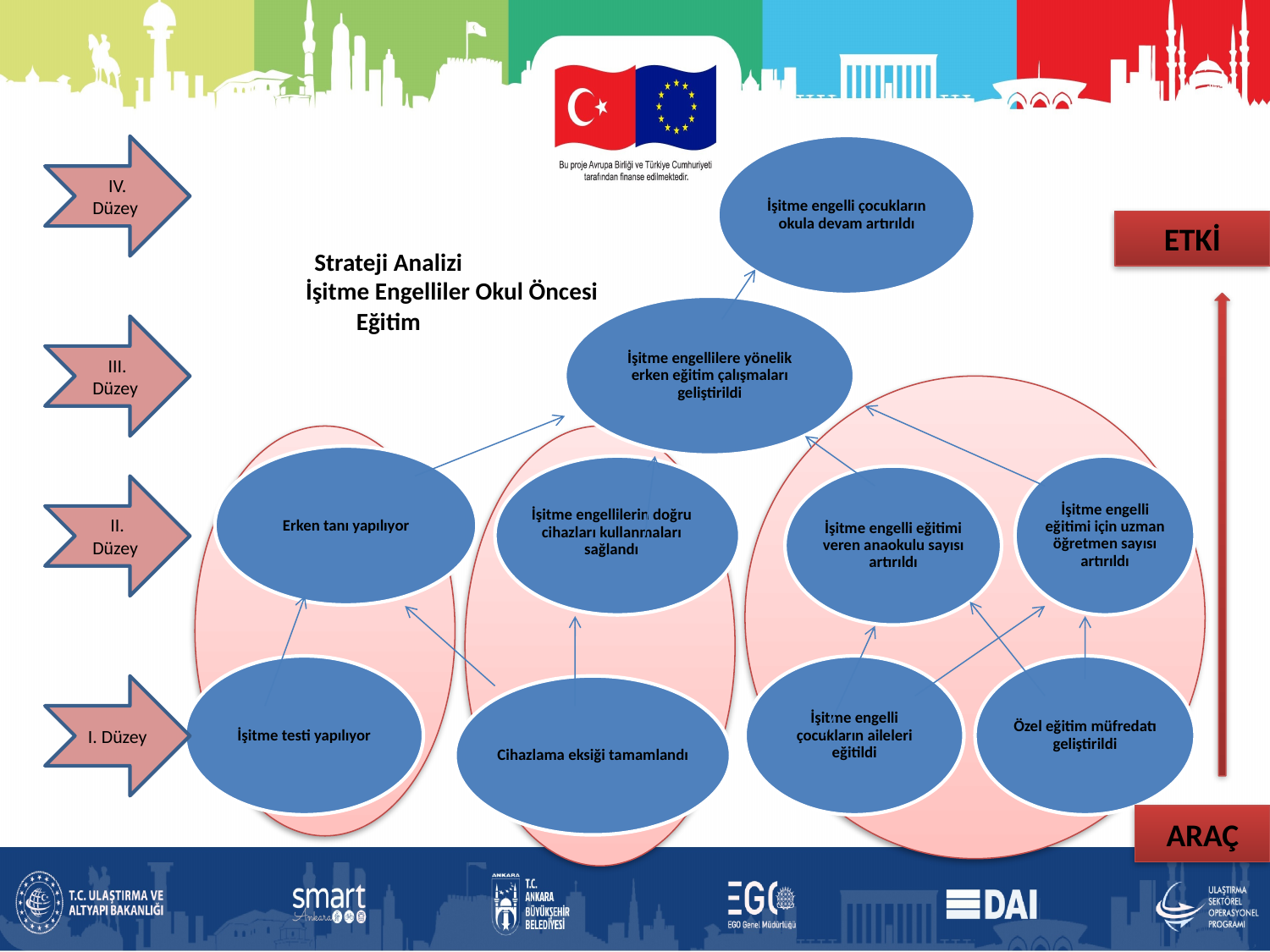

İşitme engelli çocukların okula devam artırıldı
IV. Düzey
# Strateji Analizi İşitme Engelliler Okul Öncesi Eğitim
ETKİ

İşitme engellilere yönelik erken eğitim çalışmaları geliştirildi
III. Düzey

Erken tanı yapılıyor

İşitme engellilerin doğru cihazları kullanmaları sağlandı

İşitme engelli eğitimi için uzman öğretmen sayısı artırıldı

İşitme engelli eğitimi veren anaokulu sayısı artırıldı
II. Düzey

İşitme testi yapılıyor

İşitme engelli çocukların aileleri eğitildi

Özel eğitim müfredatı geliştirildi
I. Düzey

Cihazlama eksiği tamamlandı
ARAÇ